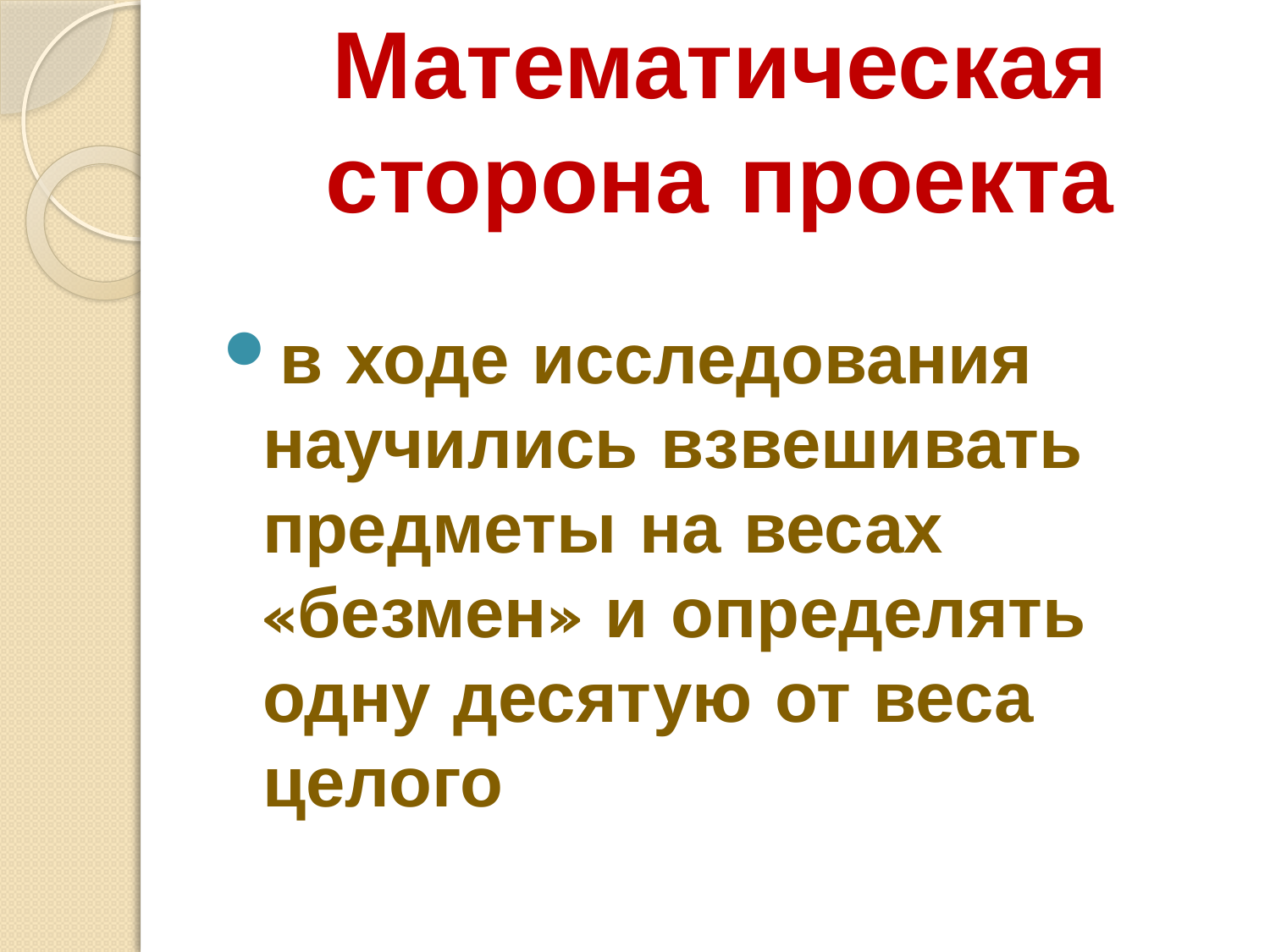

# Математическая сторона проекта
в ходе исследования научились взвешивать предметы на весах «безмен» и определять одну десятую от веса целого